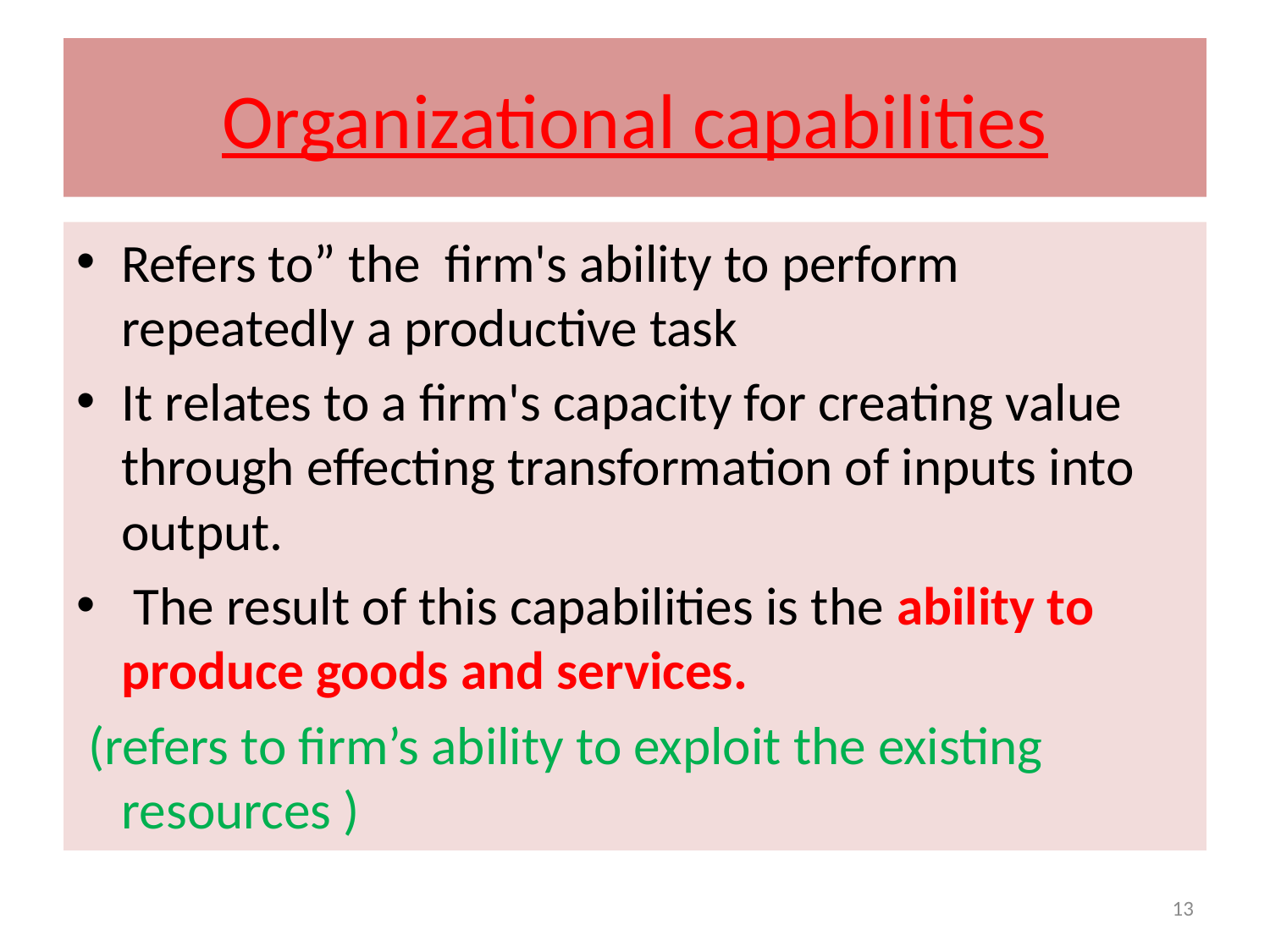

# Organizational capabilities
Refers to” the  firm's ability to perform  repeatedly a productive task
It relates to a firm's capacity for creating value through effecting transformation of inputs into output.
 The result of this capabilities is the ability to produce goods and services.
 (refers to firm’s ability to exploit the existing resources )
13